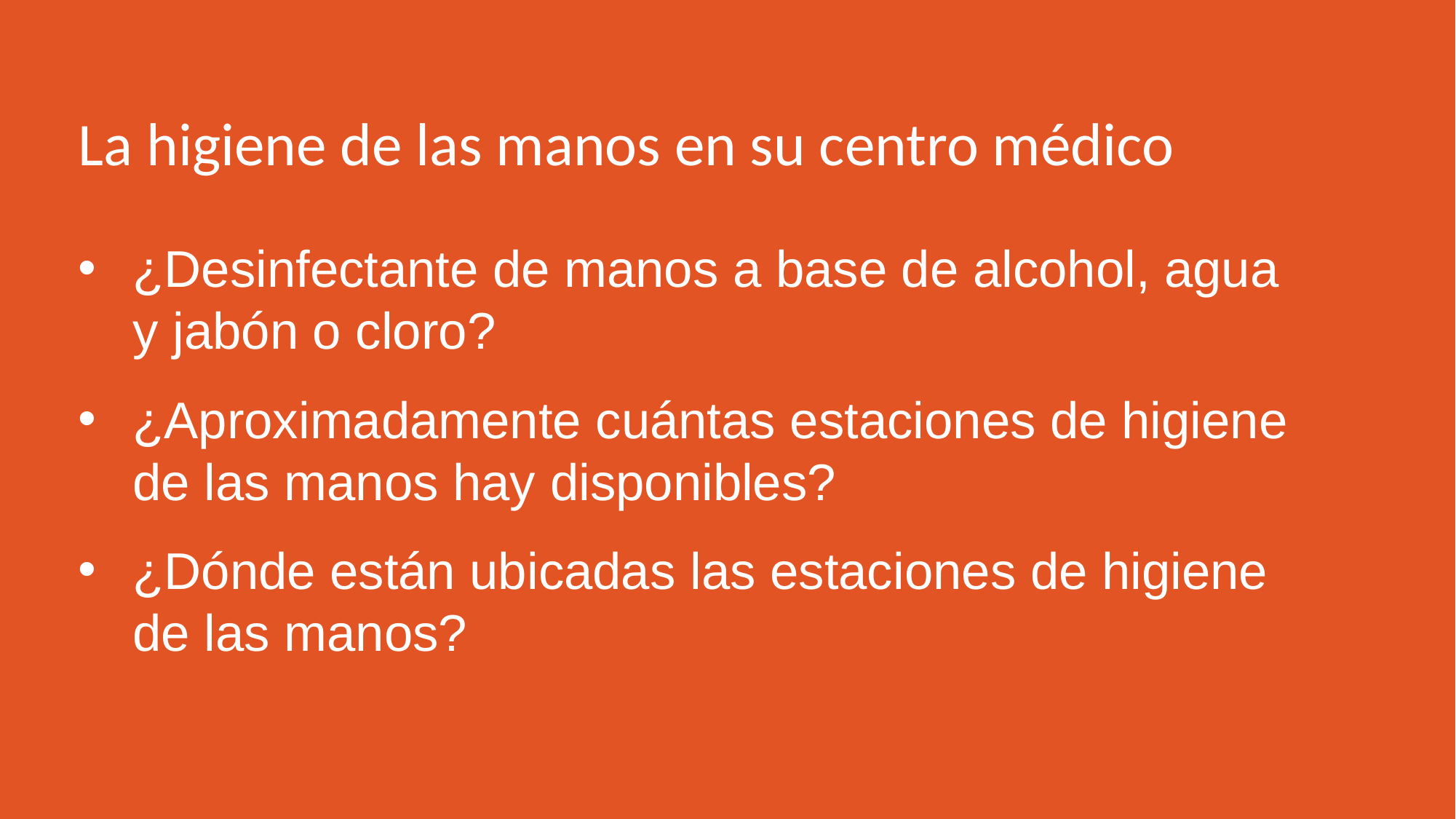

La higiene de las manos en su centro médico
¿Desinfectante de manos a base de alcohol, agua y jabón o cloro?
¿Aproximadamente cuántas estaciones de higiene de las manos hay disponibles?
¿Dónde están ubicadas las estaciones de higiene de las manos?